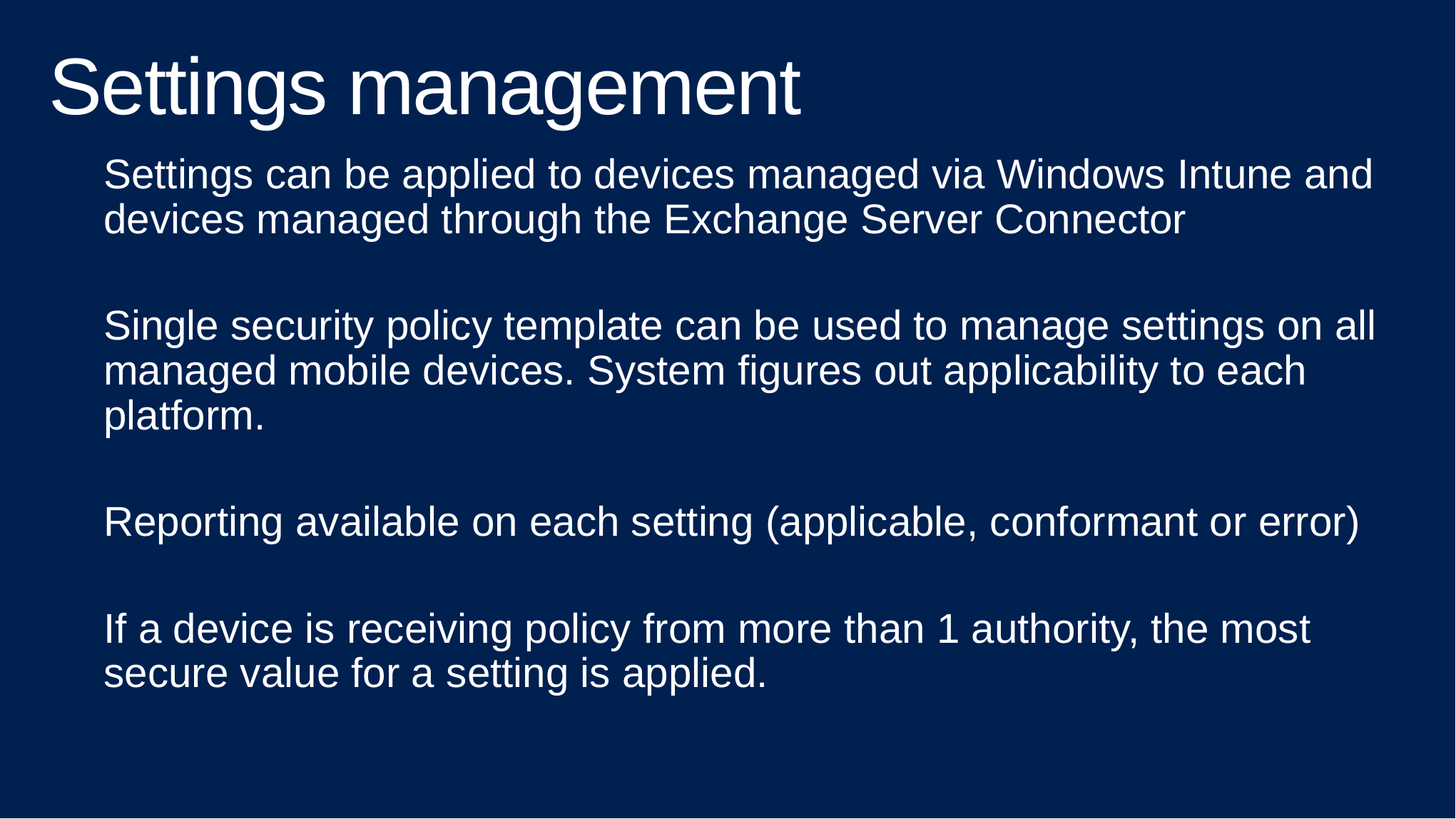

# Settings management
Settings can be applied to devices managed via Windows Intune and devices managed through the Exchange Server Connector

Single security policy template can be used to manage settings on all managed mobile devices. System figures out applicability to each platform.

Reporting available on each setting (applicable, conformant or error)

If a device is receiving policy from more than 1 authority, the most secure value for a setting is applied.